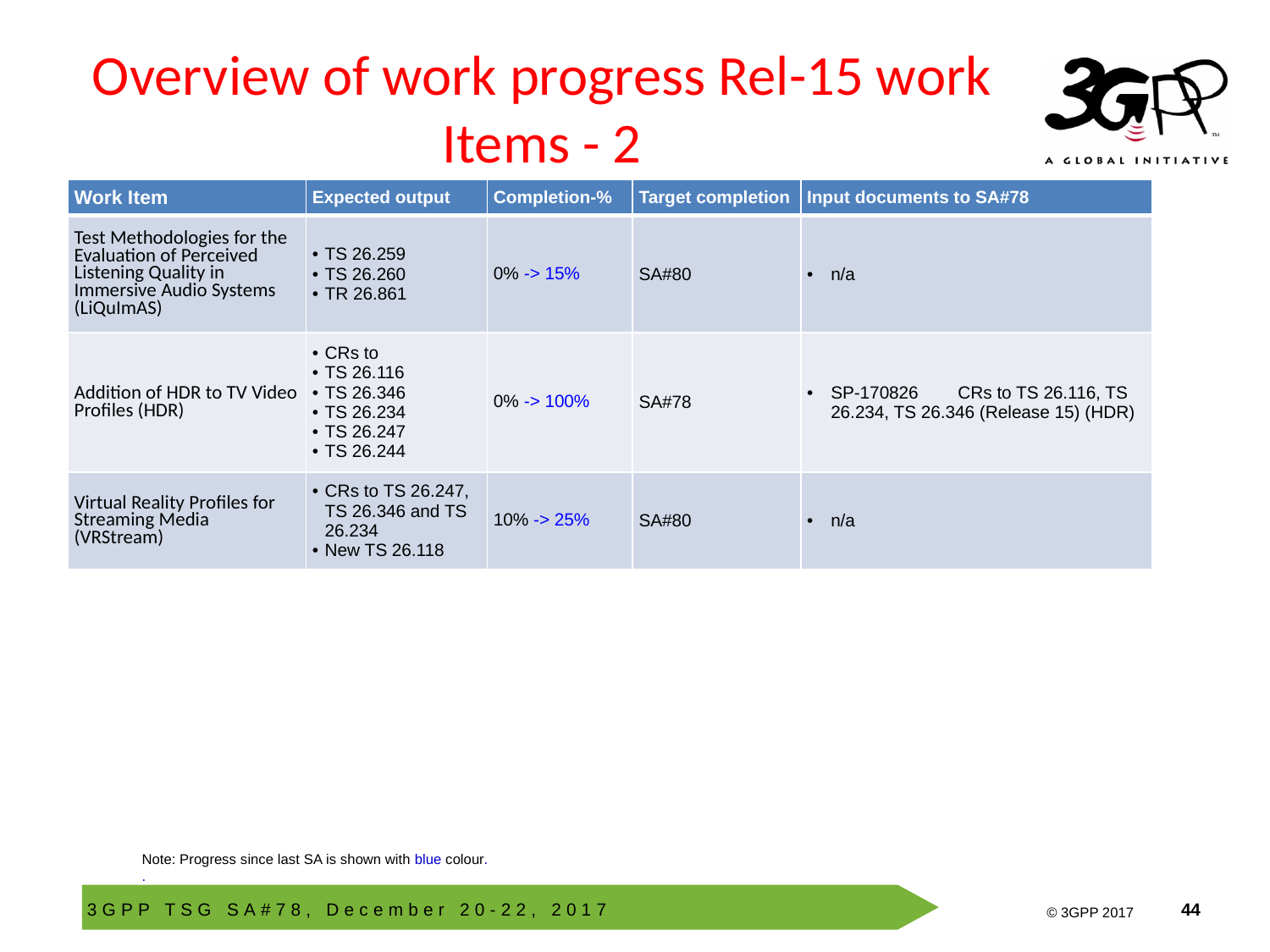

# Overview of work progress Rel-15 work Items - 2
| Work Item | Expected output | Completion-% | Target completion | Input documents to SA#78 |
| --- | --- | --- | --- | --- |
| Test Methodologies for the Evaluation of Perceived Listening Quality in Immersive Audio Systems (LiQuImAS) | TS 26.259 TS 26.260 TR 26.861 | 0% -> 15% | SA#80 | n/a |
| Addition of HDR to TV Video Profiles (HDR) | CRs to TS 26.116 TS 26.346 TS 26.234 TS 26.247 TS 26.244 | 0% -> 100% | SA#78 | SP-170826 CRs to TS 26.116, TS 26.234, TS 26.346 (Release 15) (HDR) |
| Virtual Reality Profiles for Streaming Media (VRStream) | CRs to TS 26.247, TS 26.346 and TS 26.234 New TS 26.118 | 10% -> 25% | SA#80 | n/a |

Note: Progress since last SA is shown with blue colour.
.